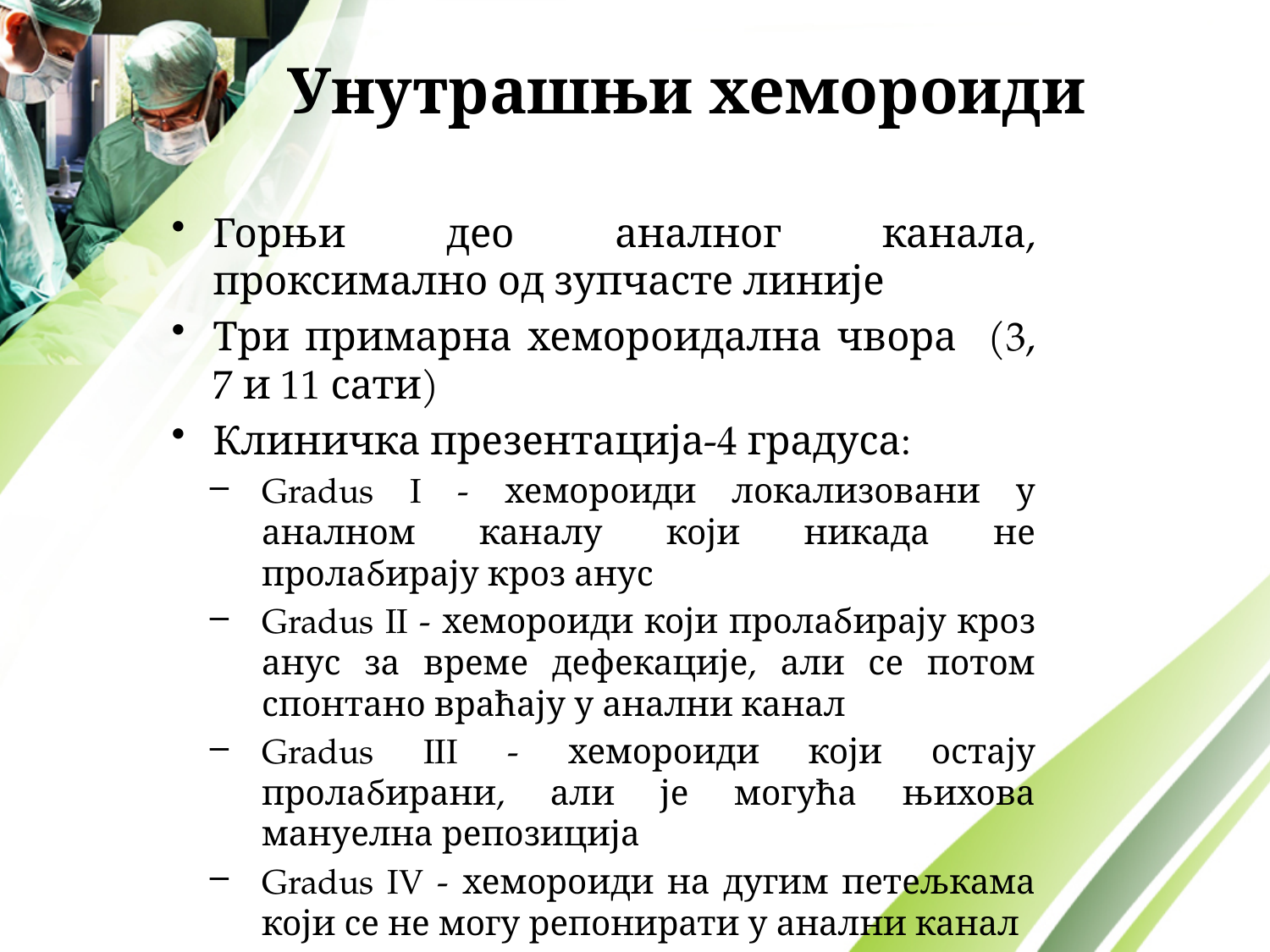

# Унутрашњи хемороиди
Горњи део аналног канала, проксимално од зупчасте линије
Три примарна хемороидална чвора  (3, 7 и 11 сати)
Клиничка презентација-4 градуса:
Gradus I - хемороиди локализовани у аналном каналу који никада не пролабирају кроз анус
Gradus II - хемороиди који пролабирају кроз анус за време дефекације, али се потом спонтано враћају у анални канал
Gradus III - хемороиди који остају пролабирани, али је могућа њихова мануелна репозиција
Gradus IV - хемороиди на дугим петељкама који се не могу репонирати у анални канал